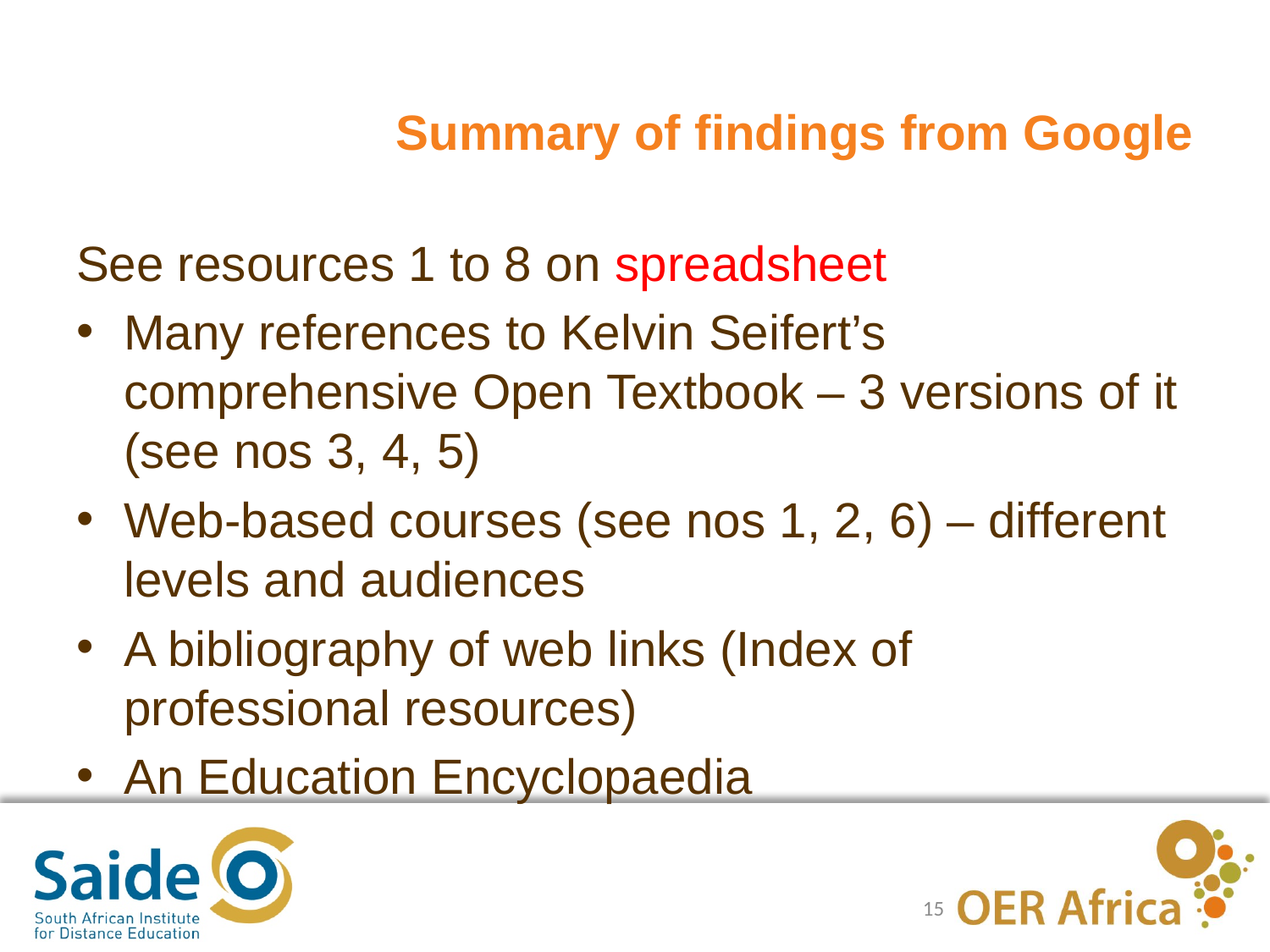

# Summary of findings from Google
See resources 1 to 8 on spreadsheet
Many references to Kelvin Seifert’s comprehensive Open Textbook – 3 versions of it (see nos 3, 4, 5)
Web-based courses (see nos 1, 2, 6) – different levels and audiences
A bibliography of web links (Index of professional resources)
An Education Encyclopaedia

15